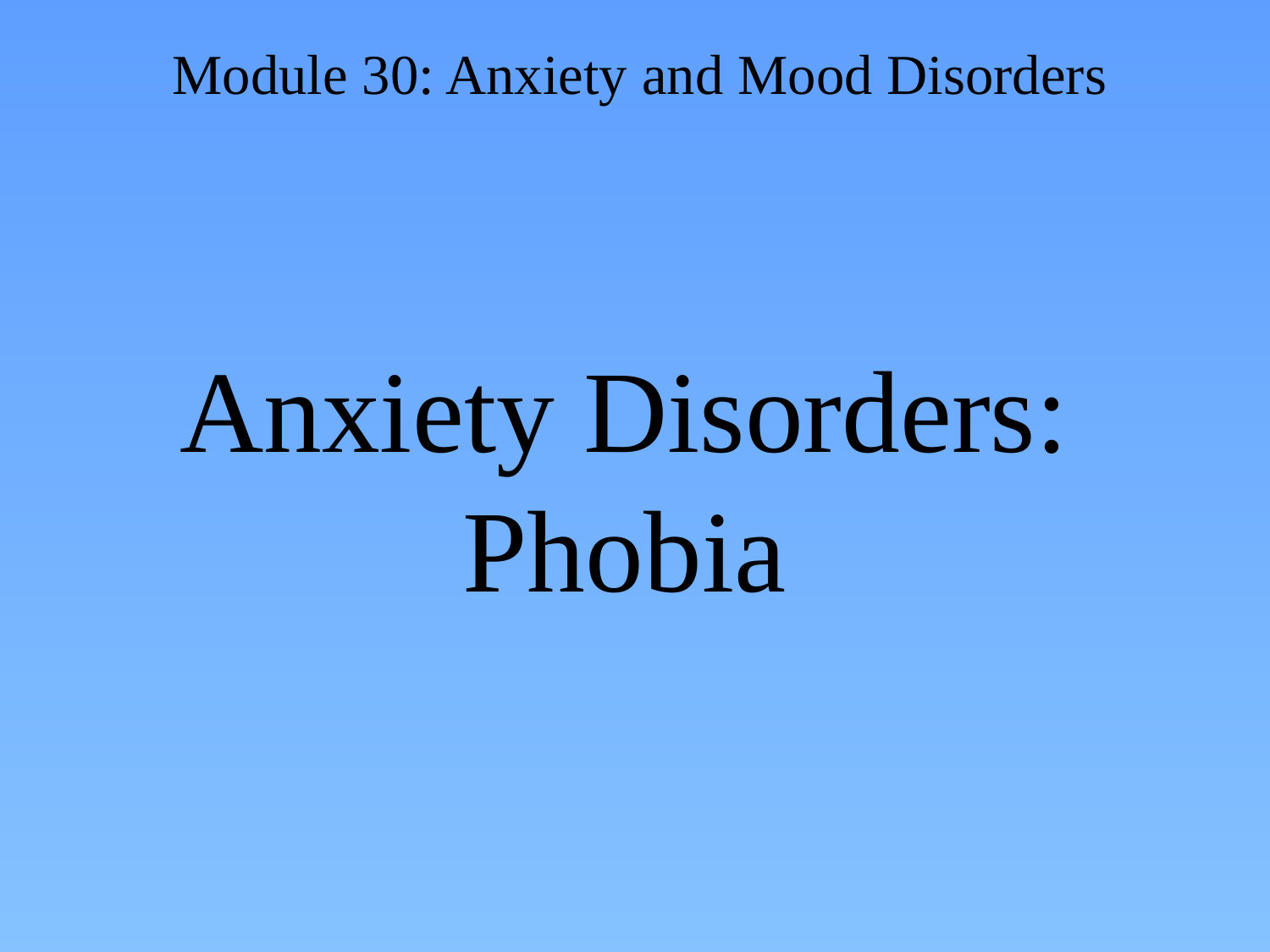

# Anxiety Disorders: Phobia
Module 30: Anxiety and Mood Disorders